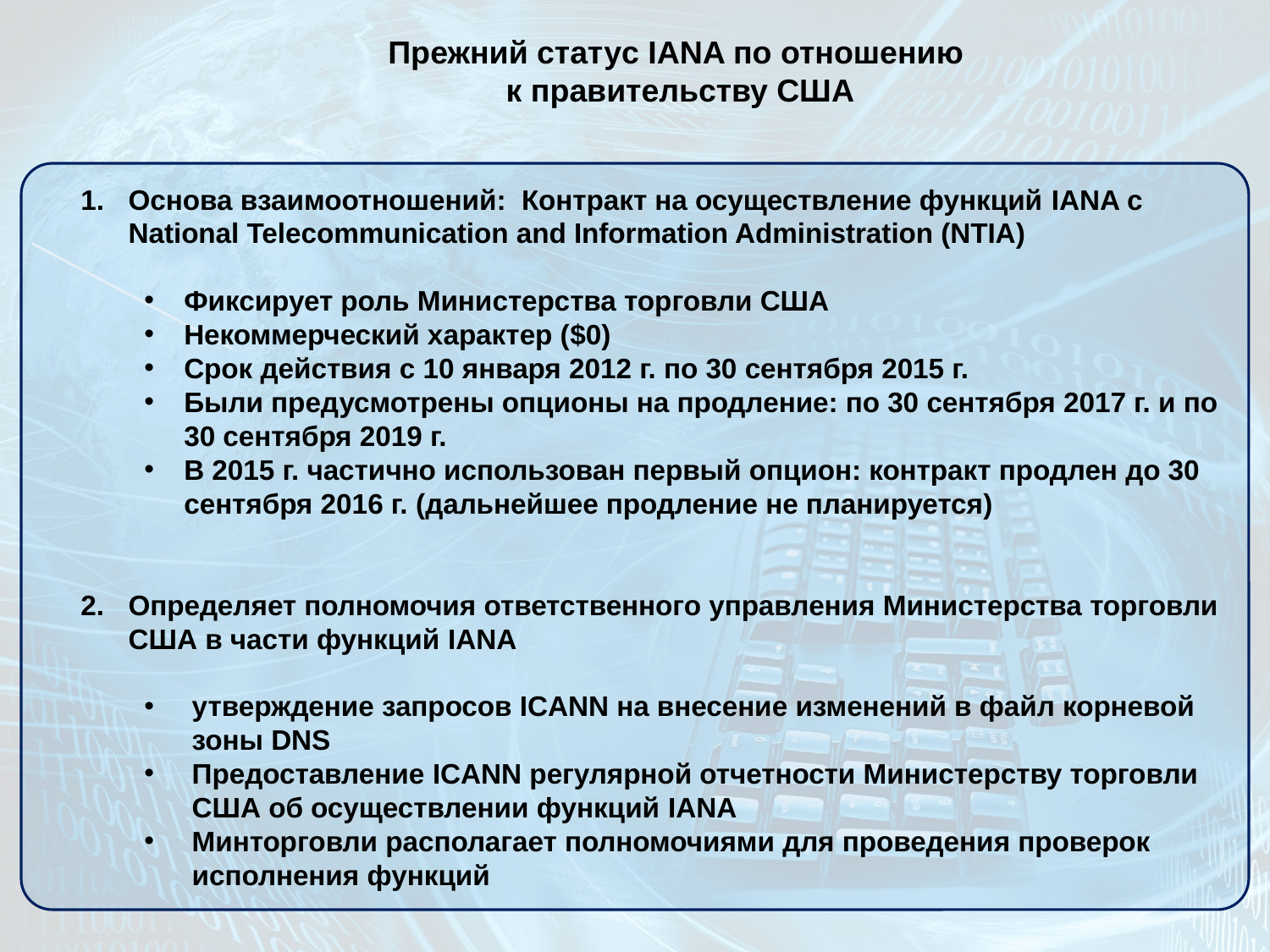

# Прежний статуc IANA по отношению к правительству США

Основа взаимоотношений:  Контракт на осуществление функций IANA c National Telecommunication and Information Administration (NTIA)

Фиксирует роль Министерства торговли США
Некоммерческий характер ($0)
Cрок действия с 10 января 2012 г. по 30 сентября 2015 г.
Были предусмотрены опционы на продление: по 30 сентября 2017 г. и по 30 сентября 2019 г.
В 2015 г. частично использован первый опцион: контракт продлен до 30 сентября 2016 г. (дальнейшее продление не планируется)

Определяет полномочия ответственного управления Министерства торговли США в части функций IANA

утверждение запросов ICANN на внесение изменений в файл корневой зоны DNS
Предоставление ICANN регулярной отчетности Министерству торговли США об осуществлении функций IANA
Минторговли располагает полномочиями для проведения проверок исполнения функций